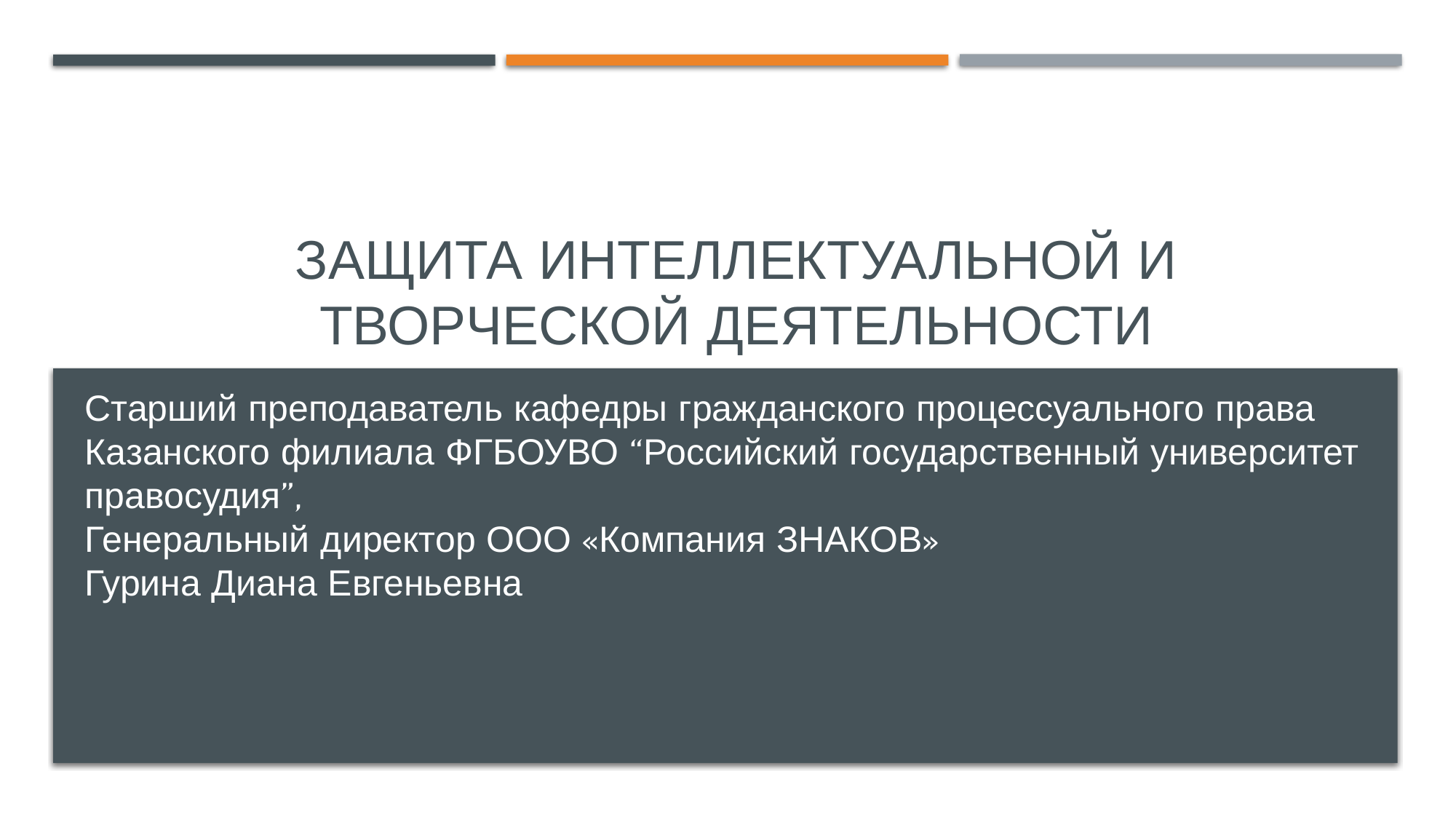

# Защита интеллектуальной и творческой деятельности
Старший преподаватель кафедры гражданского процессуального права Казанского филиала ФГБОУВО “Российский государственный университет правосудия”,
Генеральный директор ООО «Компания ЗНАКОВ»
Гурина Диана Евгеньевна